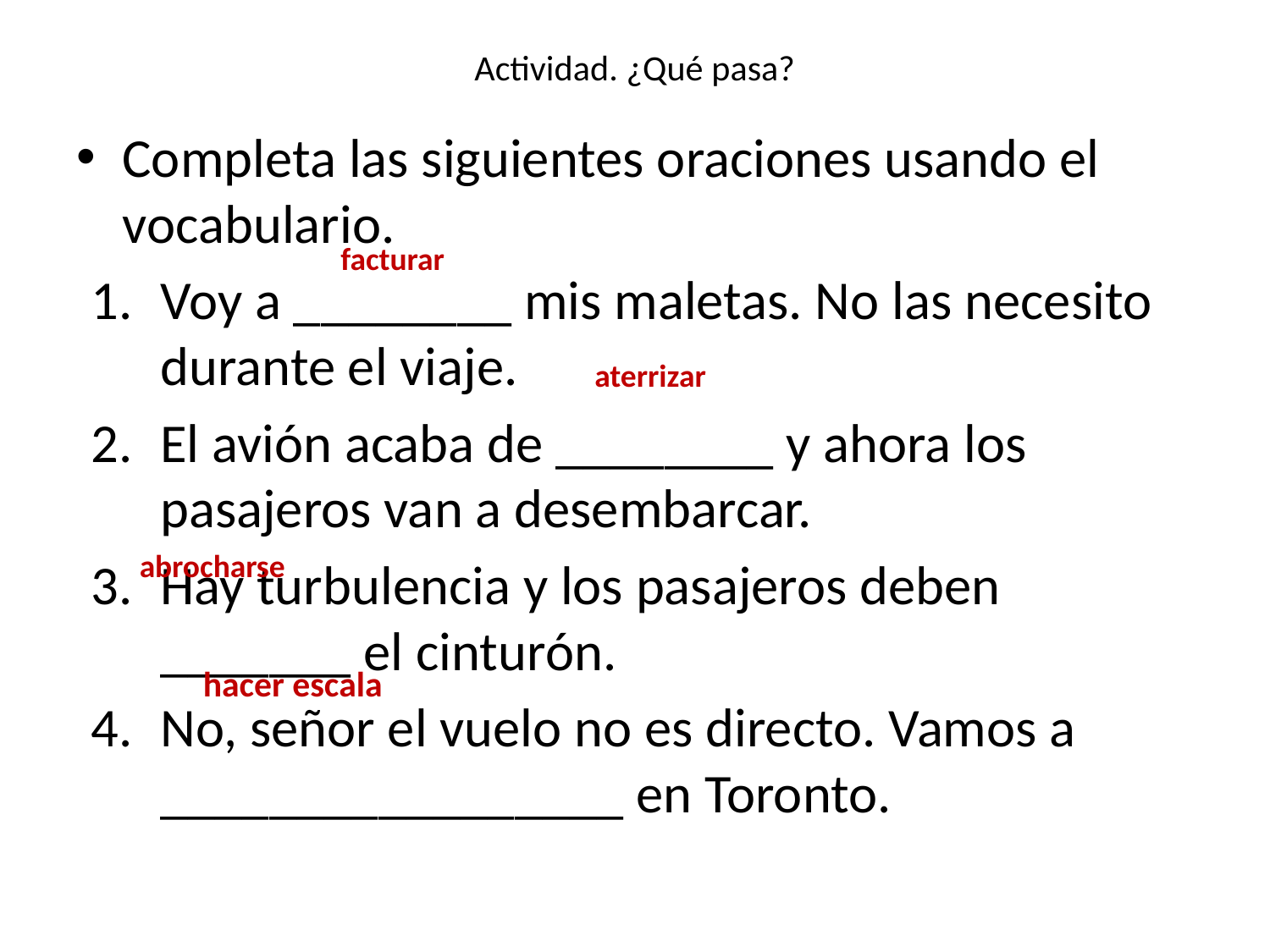

# Actividad. ¿Qué pasa?
Completa las siguientes oraciones usando el vocabulario.
Voy a ________ mis maletas. No las necesito durante el viaje.
El avión acaba de ________ y ahora los pasajeros van a desembarcar.
Hay turbulencia y los pasajeros deben _______ el cinturón.
No, señor el vuelo no es directo. Vamos a _________________ en Toronto.

facturar
aterrizar
abrocharse
hacer escala